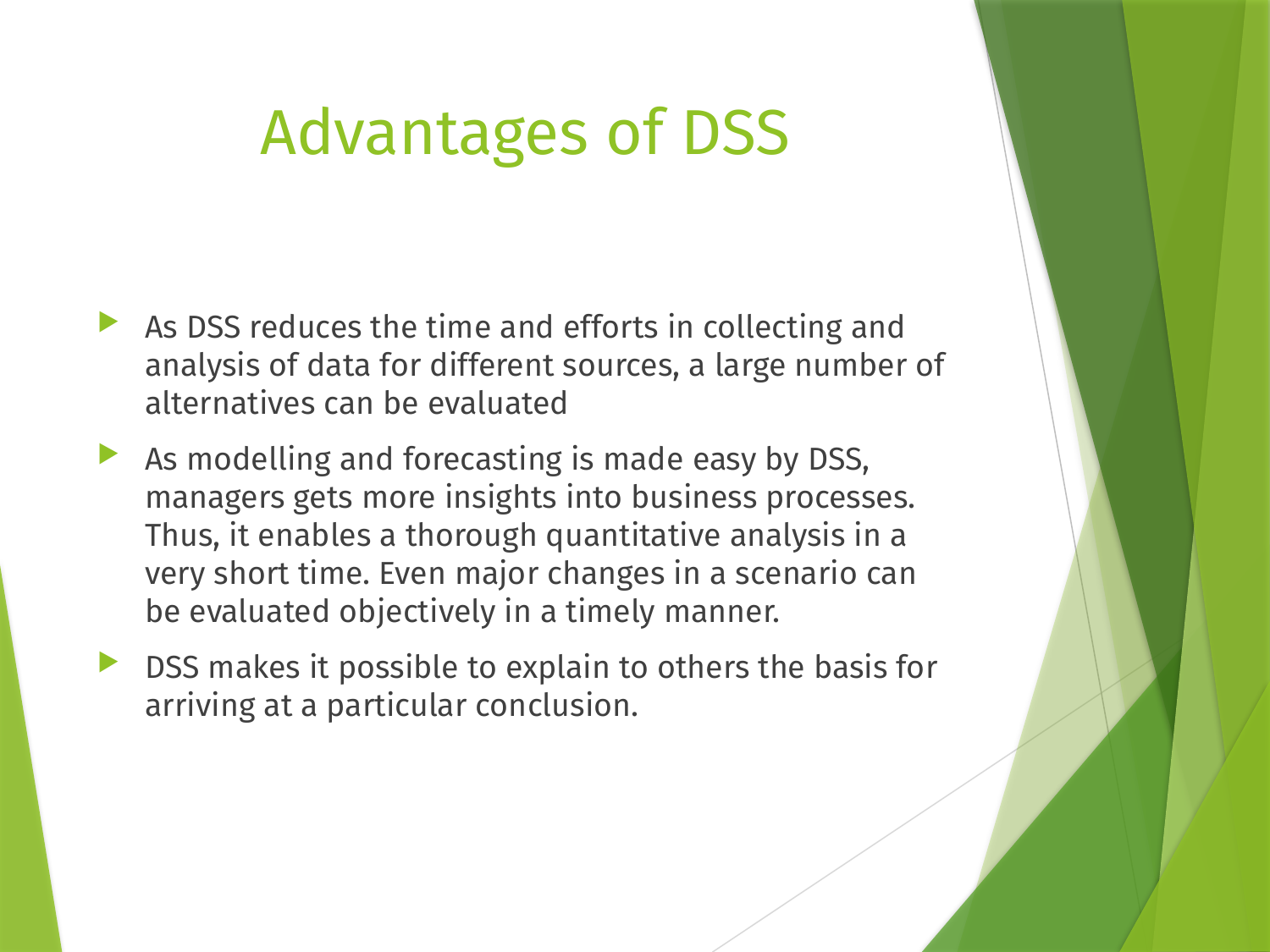

# Advantages of DSS
As DSS reduces the time and efforts in collecting and analysis of data for different sources, a large number of alternatives can be evaluated
As modelling and forecasting is made easy by DSS, managers gets more insights into business processes. Thus, it enables a thorough quantitative analysis in a very short time. Even major changes in a scenario can be evaluated objectively in a timely manner.
DSS makes it possible to explain to others the basis for arriving at a particular conclusion.